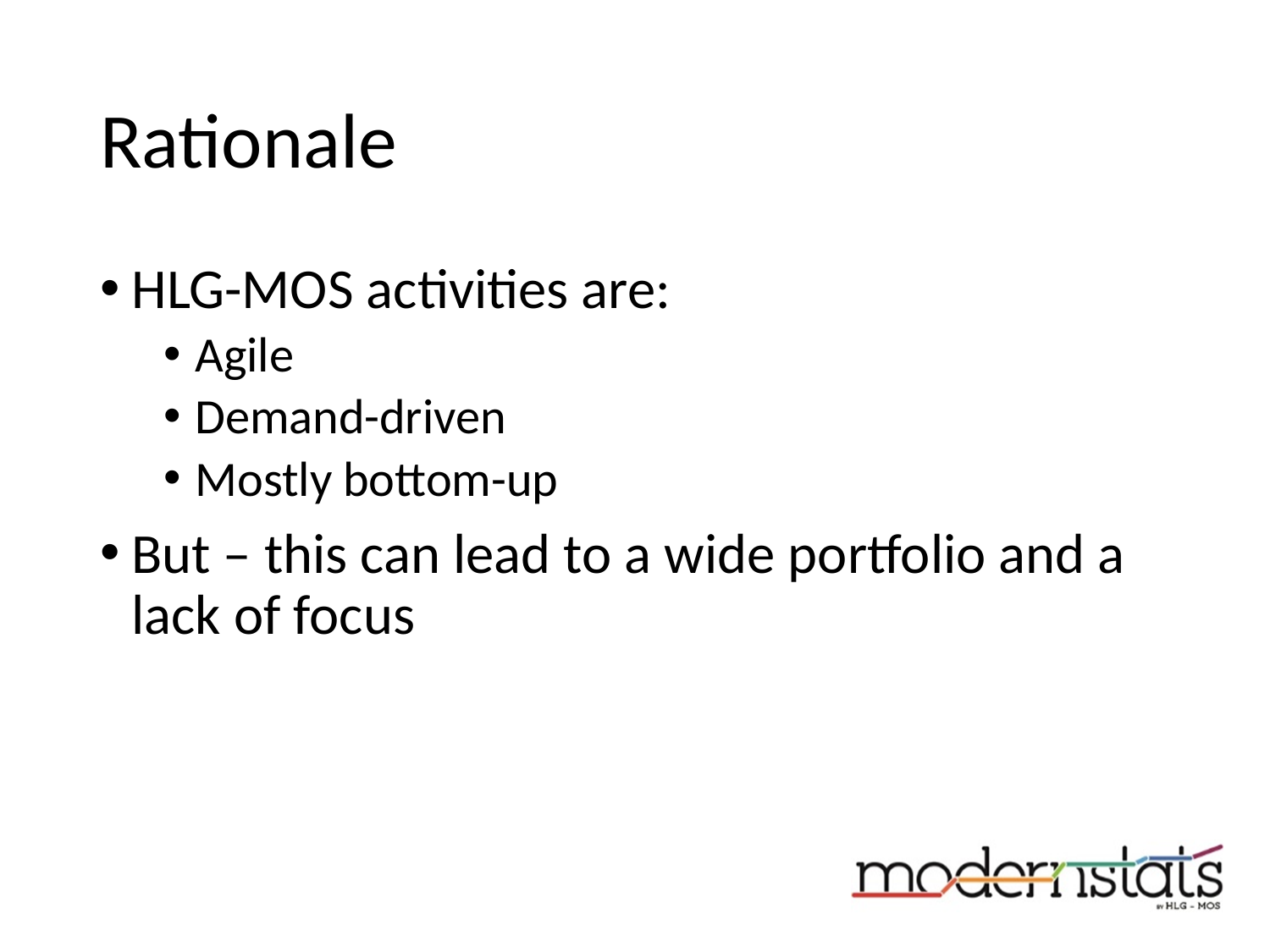

# Rationale
HLG-MOS activities are:
Agile
Demand-driven
Mostly bottom-up
But – this can lead to a wide portfolio and a lack of focus